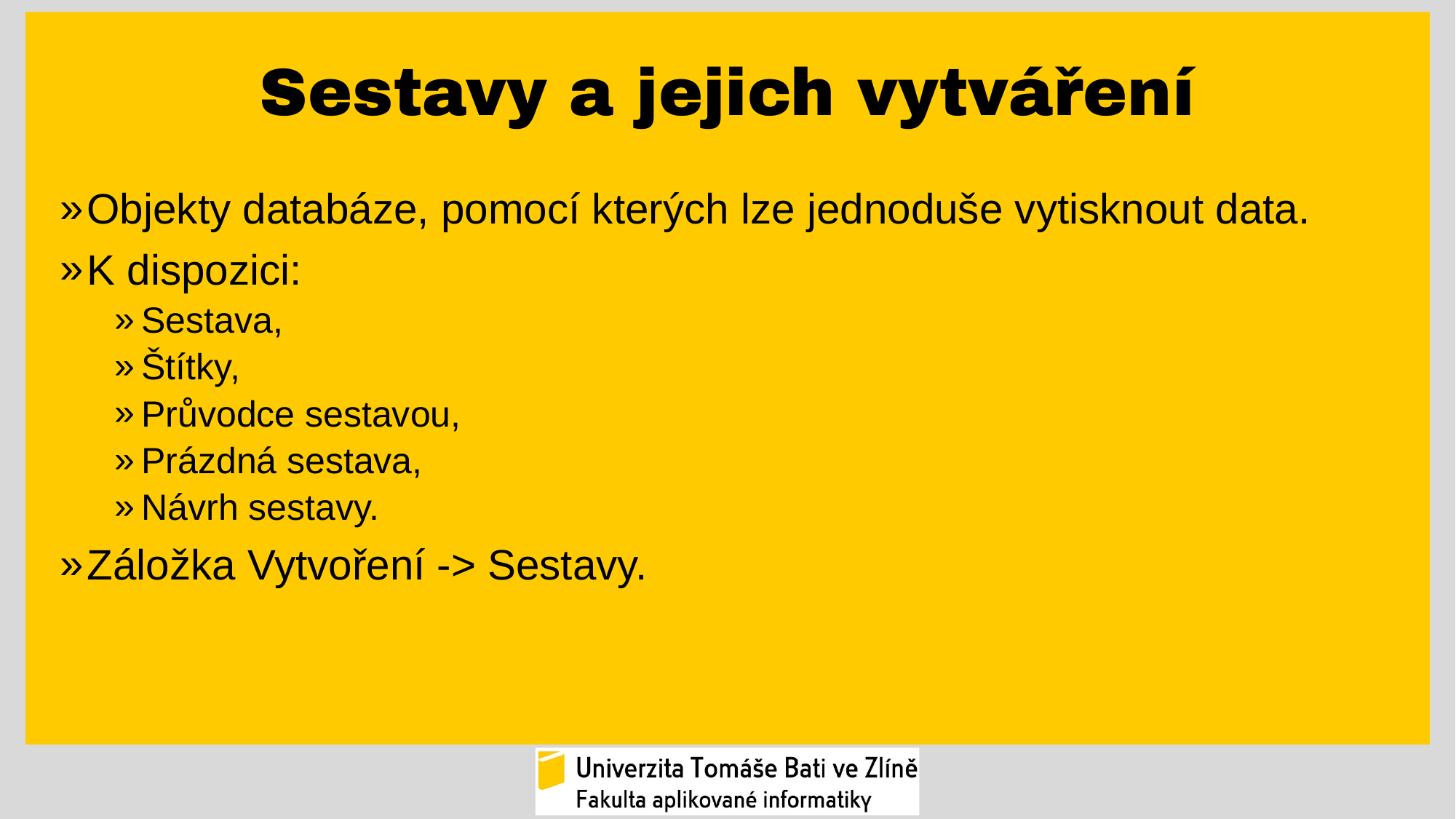

# Sestavy a jejich vytváření
Objekty databáze, pomocí kterých lze jednoduše vytisknout data.
K dispozici:
Sestava,
Štítky,
Průvodce sestavou,
Prázdná sestava,
Návrh sestavy.
Záložka Vytvoření -> Sestavy.